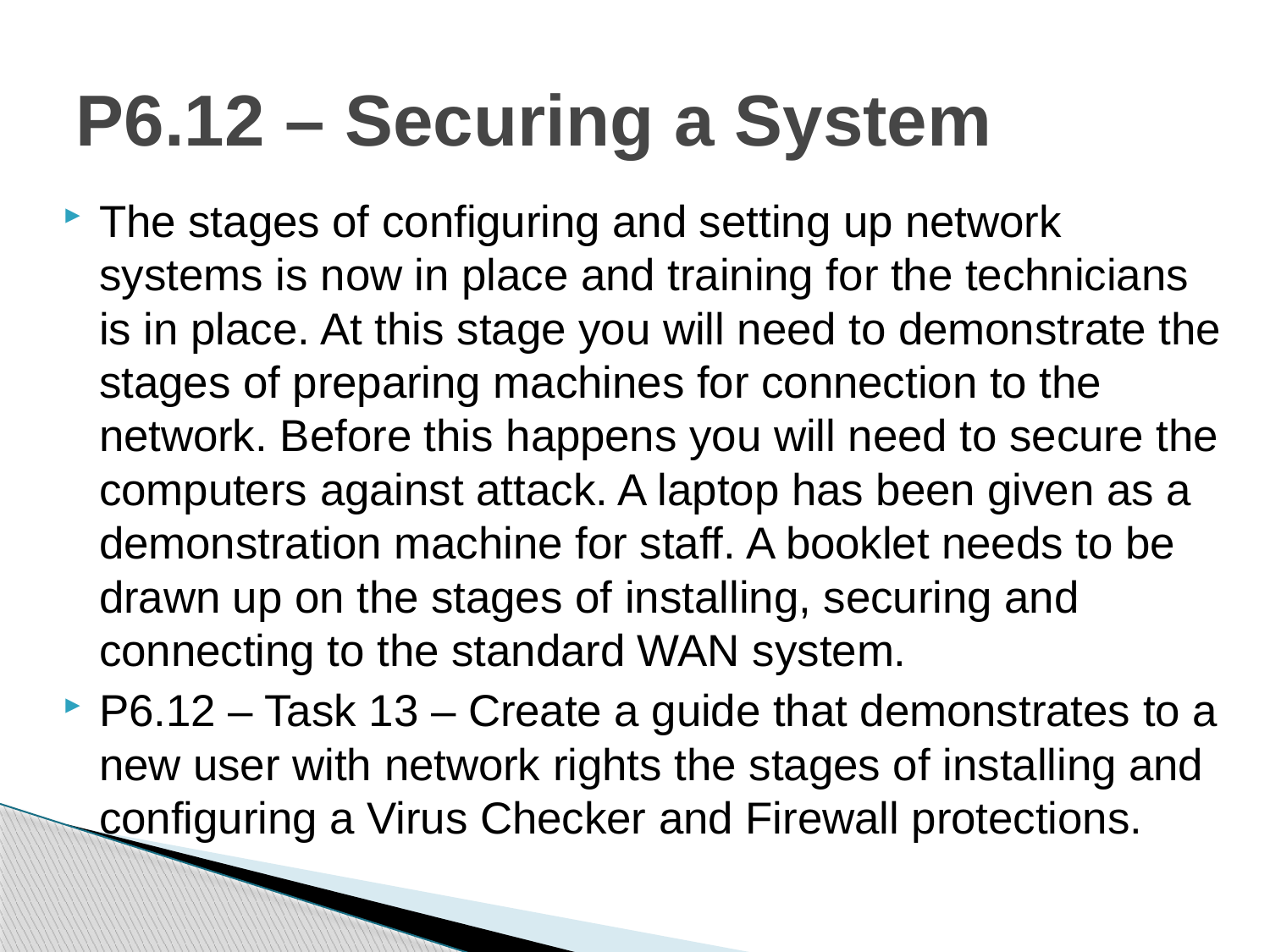

# P6.12 – Securing a System
The stages of configuring and setting up network systems is now in place and training for the technicians is in place. At this stage you will need to demonstrate the stages of preparing machines for connection to the network. Before this happens you will need to secure the computers against attack. A laptop has been given as a demonstration machine for staff. A booklet needs to be drawn up on the stages of installing, securing and connecting to the standard WAN system.
P6.12 – Task 13 – Create a guide that demonstrates to a new user with network rights the stages of installing and configuring a Virus Checker and Firewall protections.